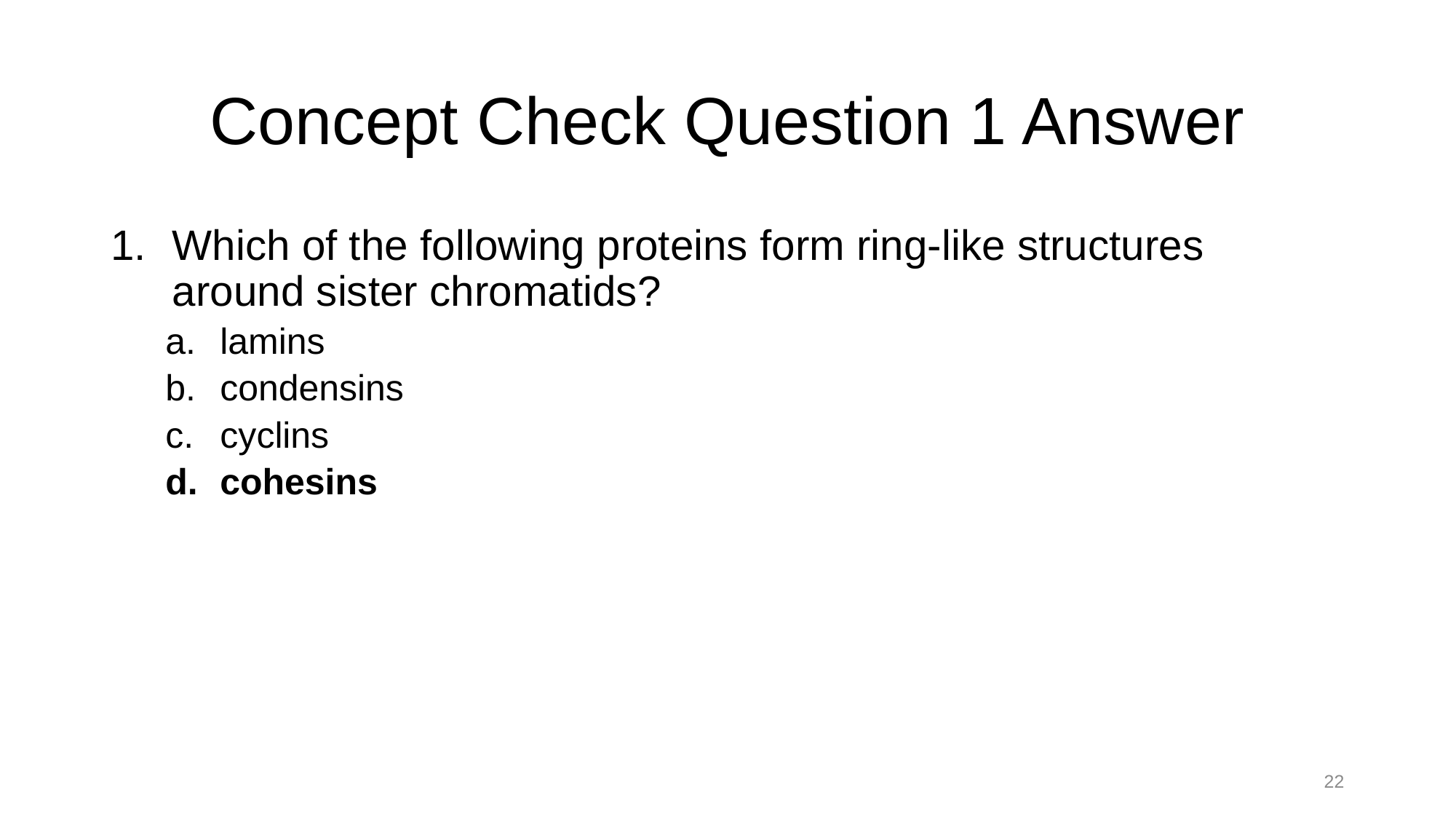

# Concept Check Question 1 Answer
Which of the following proteins form ring-like structures around sister chromatids?
lamins
condensins
cyclins
cohesins

22